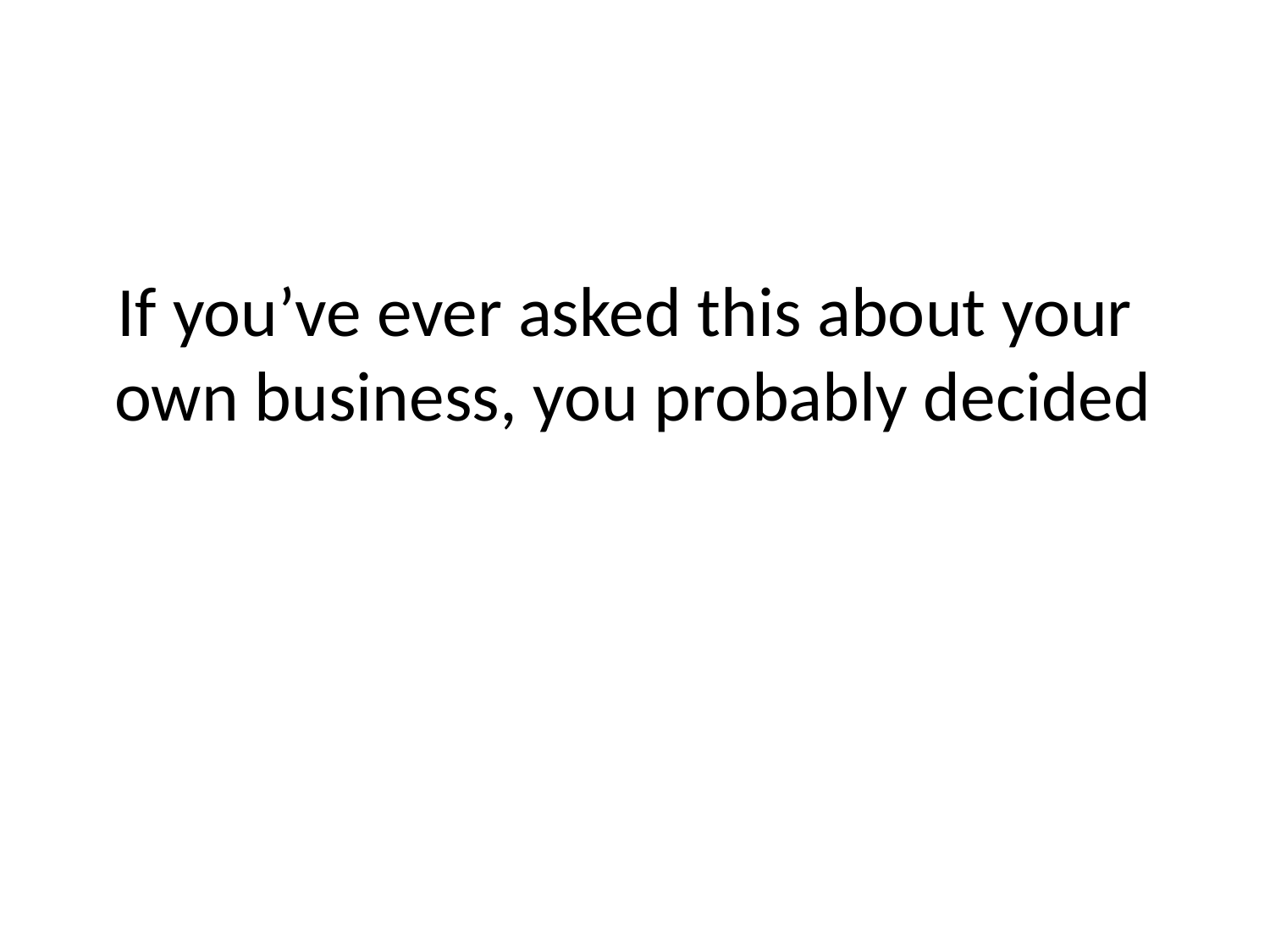

If you’ve ever asked this about your
own business, you probably decided
customer service
to be the area where
you really shine, right?